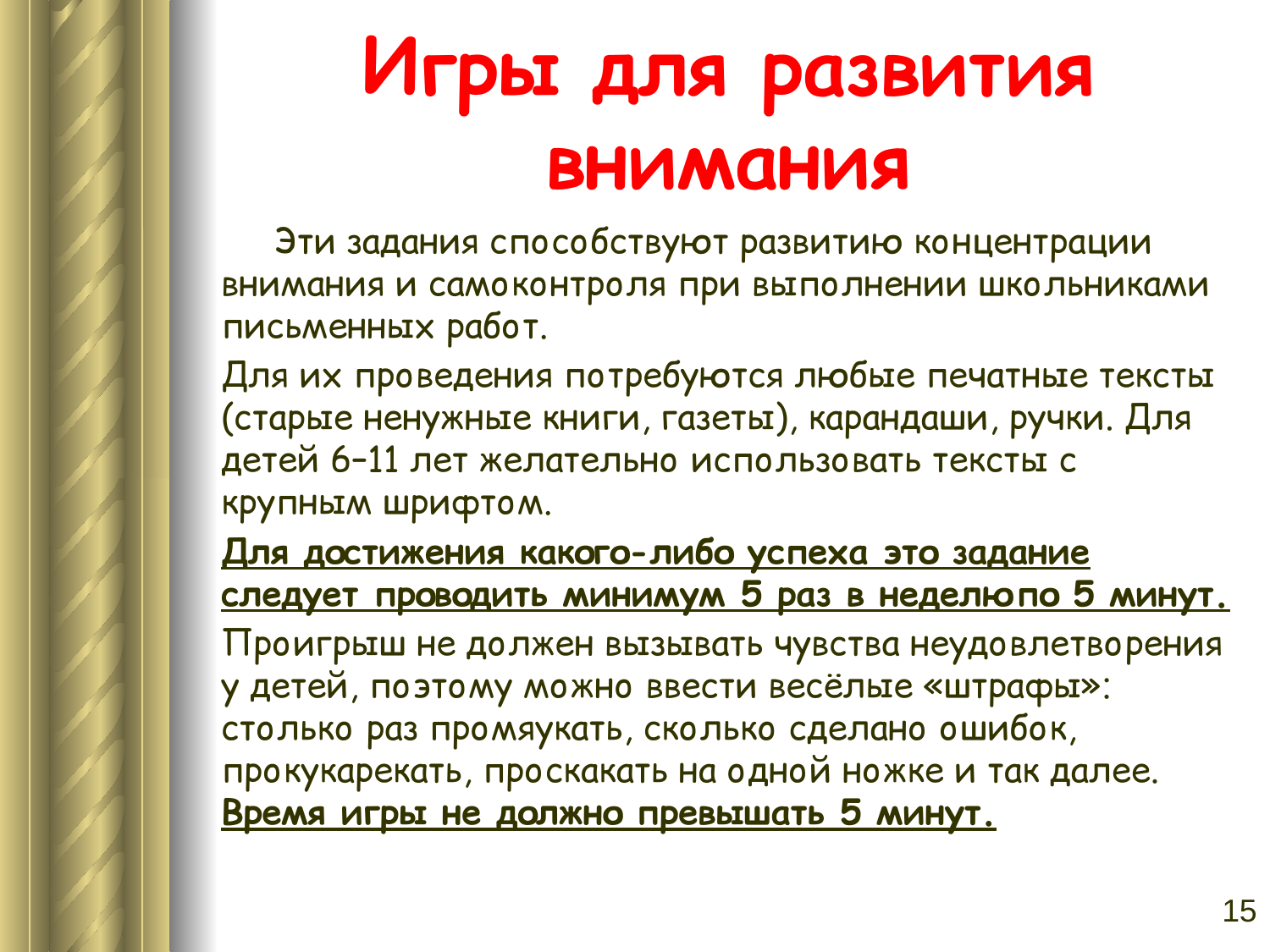

# Игры для развития внимания
     Эти задания способствуют развитию концентрации внимания и самоконтроля при выполнении школьниками письменных работ.
Для их проведения потребуются любые печатные тексты (старые ненужные книги, газеты), карандаши, ручки. Для детей 6–11 лет желательно использовать тексты с крупным шрифтом.
Для достижения какого-либо успеха это задание следует проводить минимум 5 раз в неделю по 5 минут.
Проигрыш не должен вызывать чувства неудовлетворения у детей, поэтому можно ввести весёлые «штрафы»: столько раз промяукать, сколько сделано ошибок, прокукарекать, проскакать на одной ножке и так далее. Время игры не должно превышать 5 минут.

15